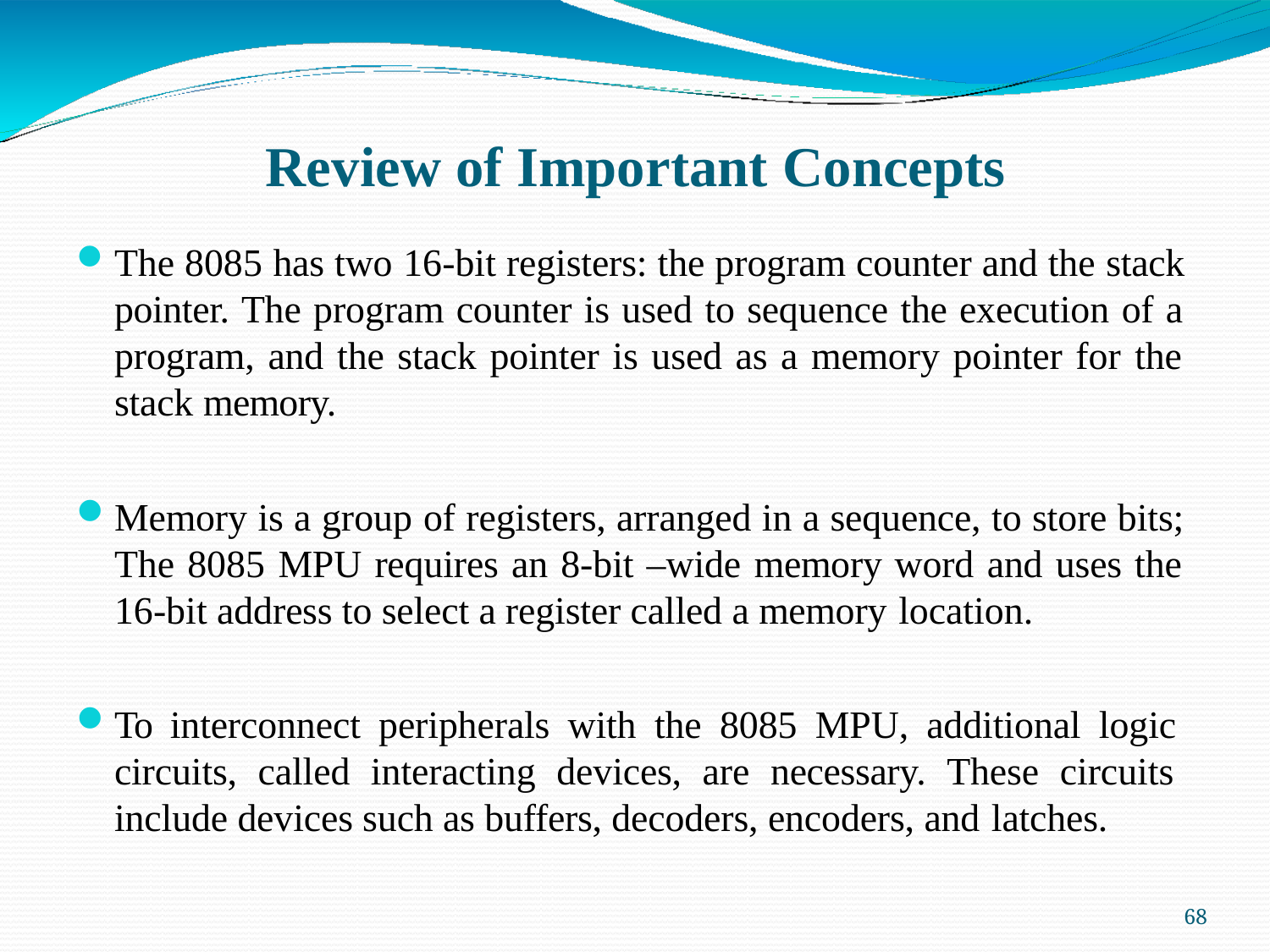

# Review of Important Concepts
The 8085 has two 16-bit registers: the program counter and the stack  pointer. The program counter is used to sequence the execution of a  program, and the stack pointer is used as a memory pointer for the  stack memory.

Memory is a group of registers, arranged in a sequence, to store bits;  The 8085 MPU requires an 8-bit –wide memory word and uses the  16-bit address to select a register called a memory location.

To interconnect peripherals with the 8085 MPU, additional logic  circuits, called interacting devices, are necessary. These circuits  include devices such as buffers, decoders, encoders, and latches.
68